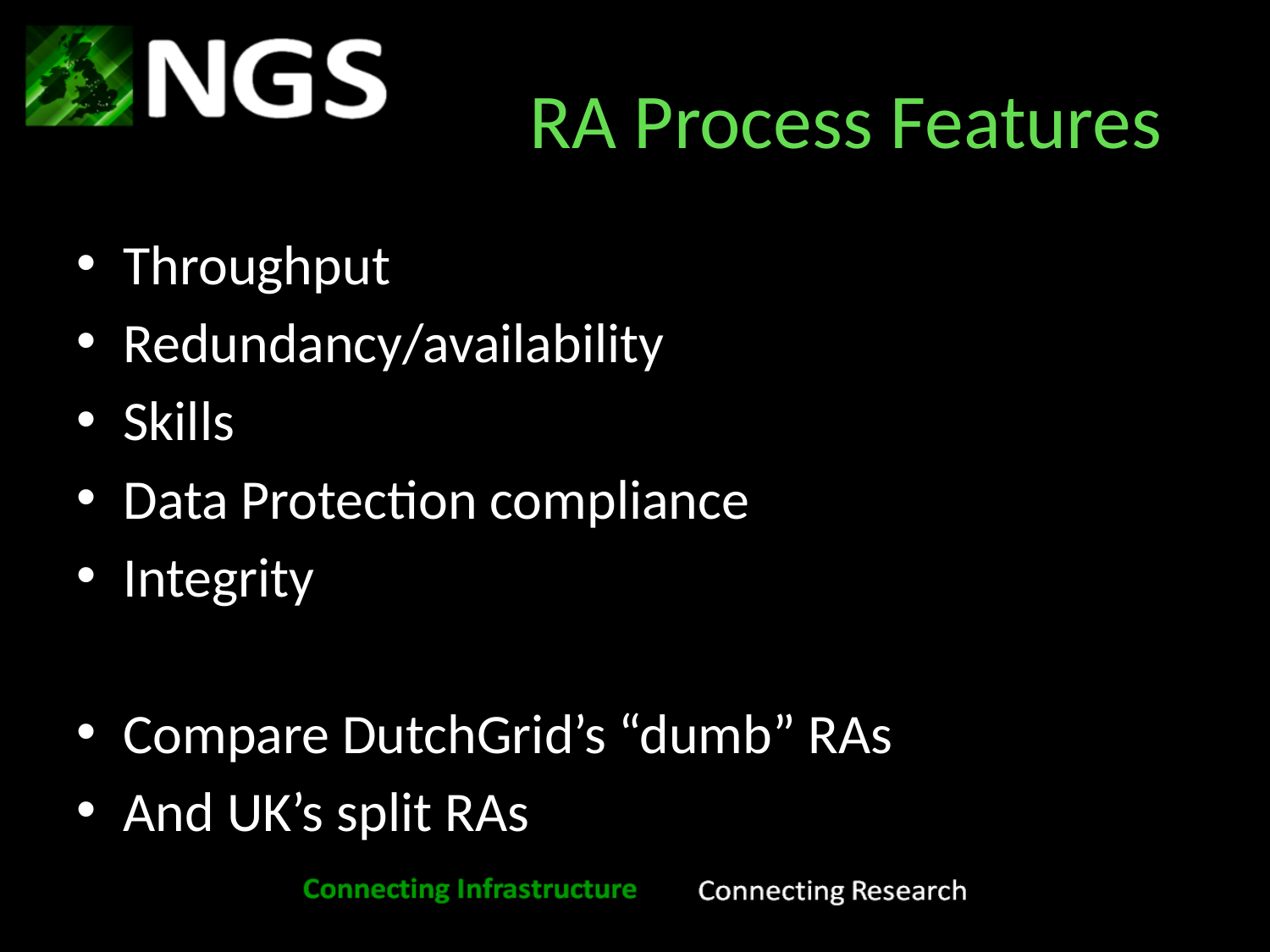

# RA Process Features
Throughput
Redundancy/availability
Skills
Data Protection compliance
Integrity

Compare DutchGrid’s “dumb” RAs
And UK’s split RAs